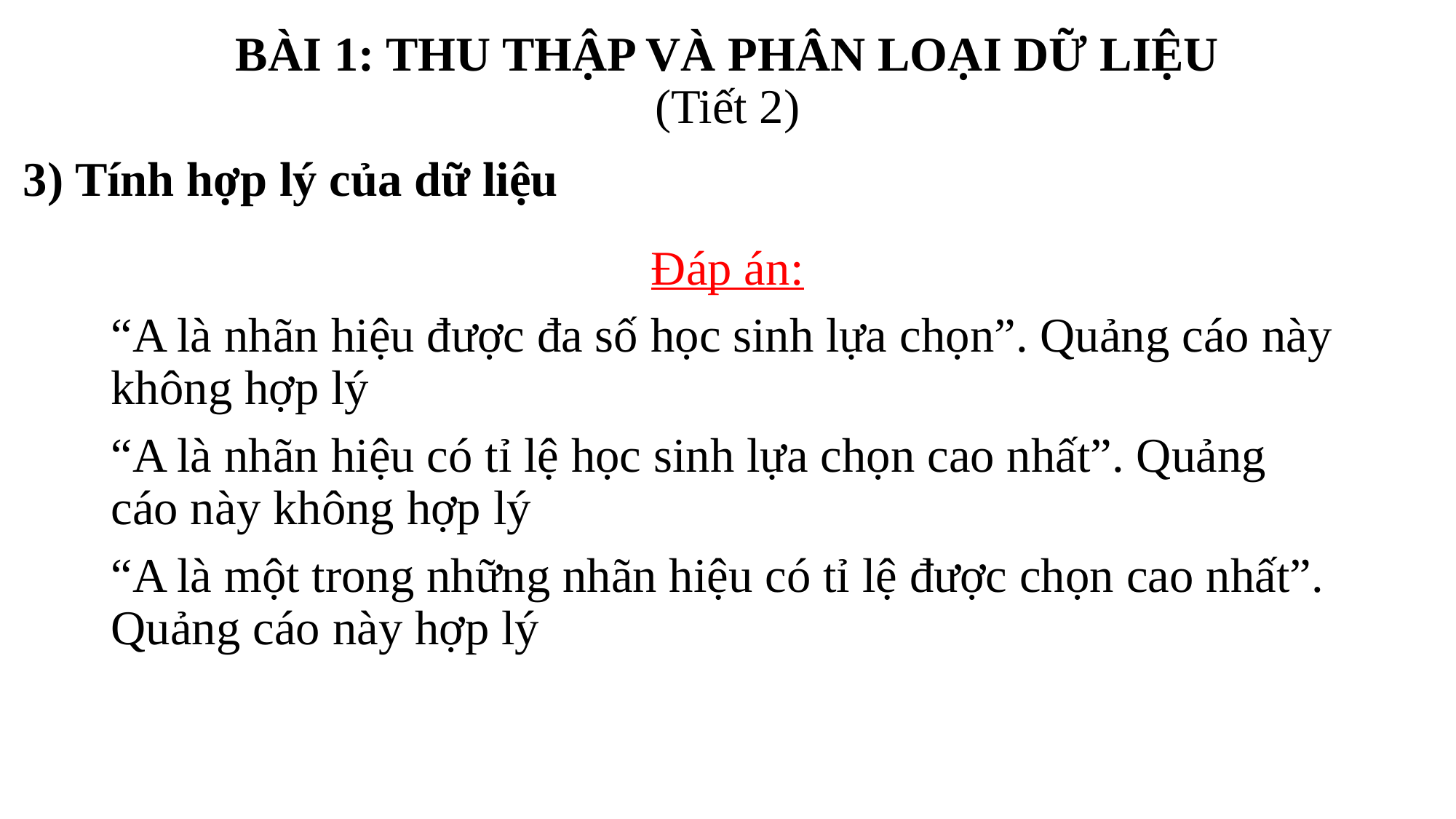

BÀI 1: THU THẬP VÀ PHÂN LOẠI DỮ LIỆU
(Tiết 2)
3) Tính hợp lý của dữ liệu
Đáp án:
“A là nhãn hiệu được đa số học sinh lựa chọn”. Quảng cáo này không hợp lý
“A là nhãn hiệu có tỉ lệ học sinh lựa chọn cao nhất”. Quảng cáo này không hợp lý
“A là một trong những nhãn hiệu có tỉ lệ được chọn cao nhất”. Quảng cáo này hợp lý